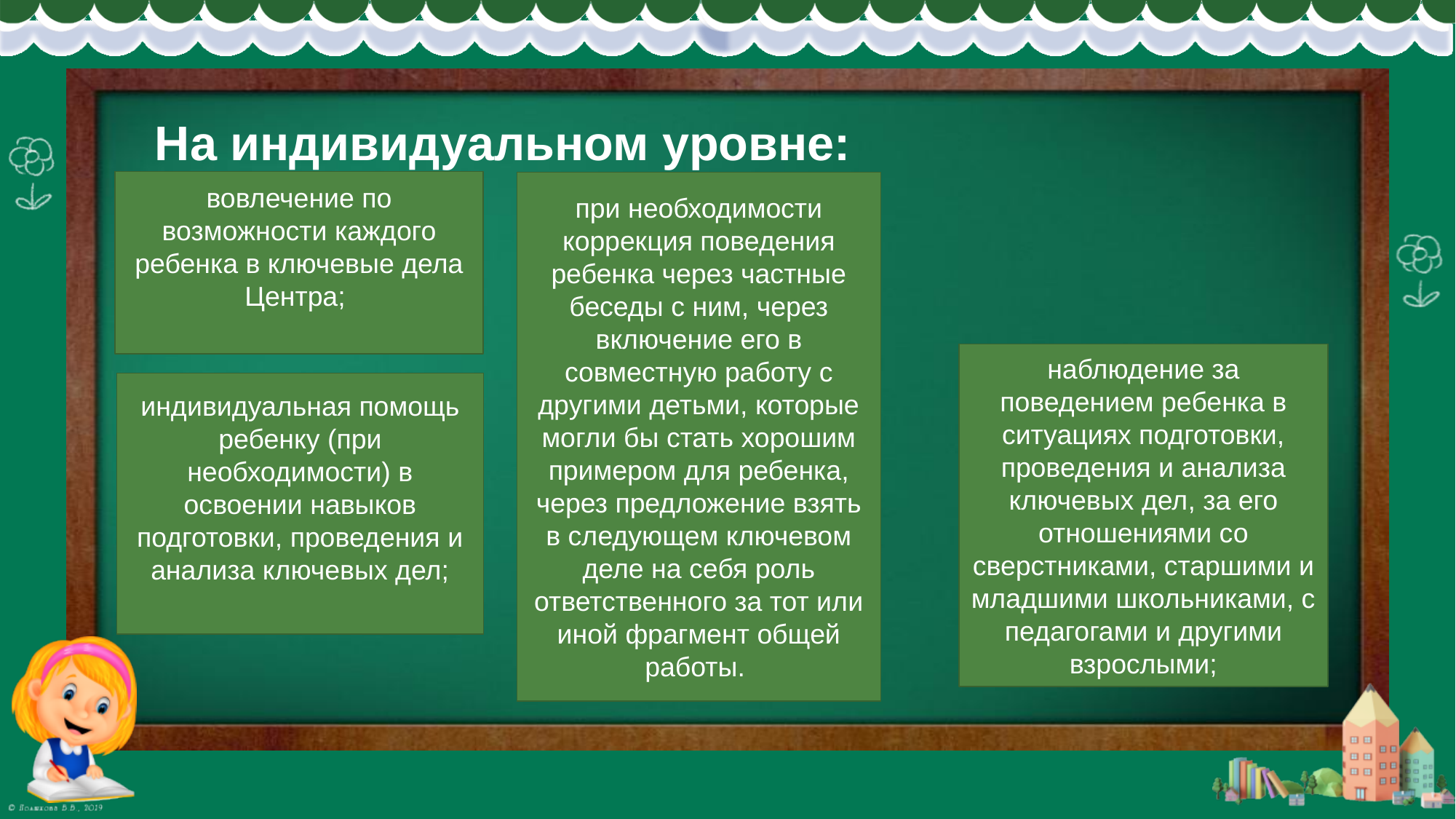

На индивидуальном уровне:
вовлечение по возможности каждого ребенка в ключевые дела Центра;

при необходимости коррекция поведения ребенка через частные беседы с ним, через включение его в совместную работу с другими детьми, которые могли бы стать хорошим примером для ребенка, через предложение взять в следующем ключевом деле на себя роль ответственного за тот или иной фрагмент общей работы.

наблюдение за поведением ребенка в ситуациях подготовки, проведения и анализа ключевых дел, за его отношениями со сверстниками, старшими и младшими школьниками, с педагогами и другими взрослыми;

индивидуальная помощь ребенку (при необходимости) в освоении навыков подготовки, проведения и анализа ключевых дел;